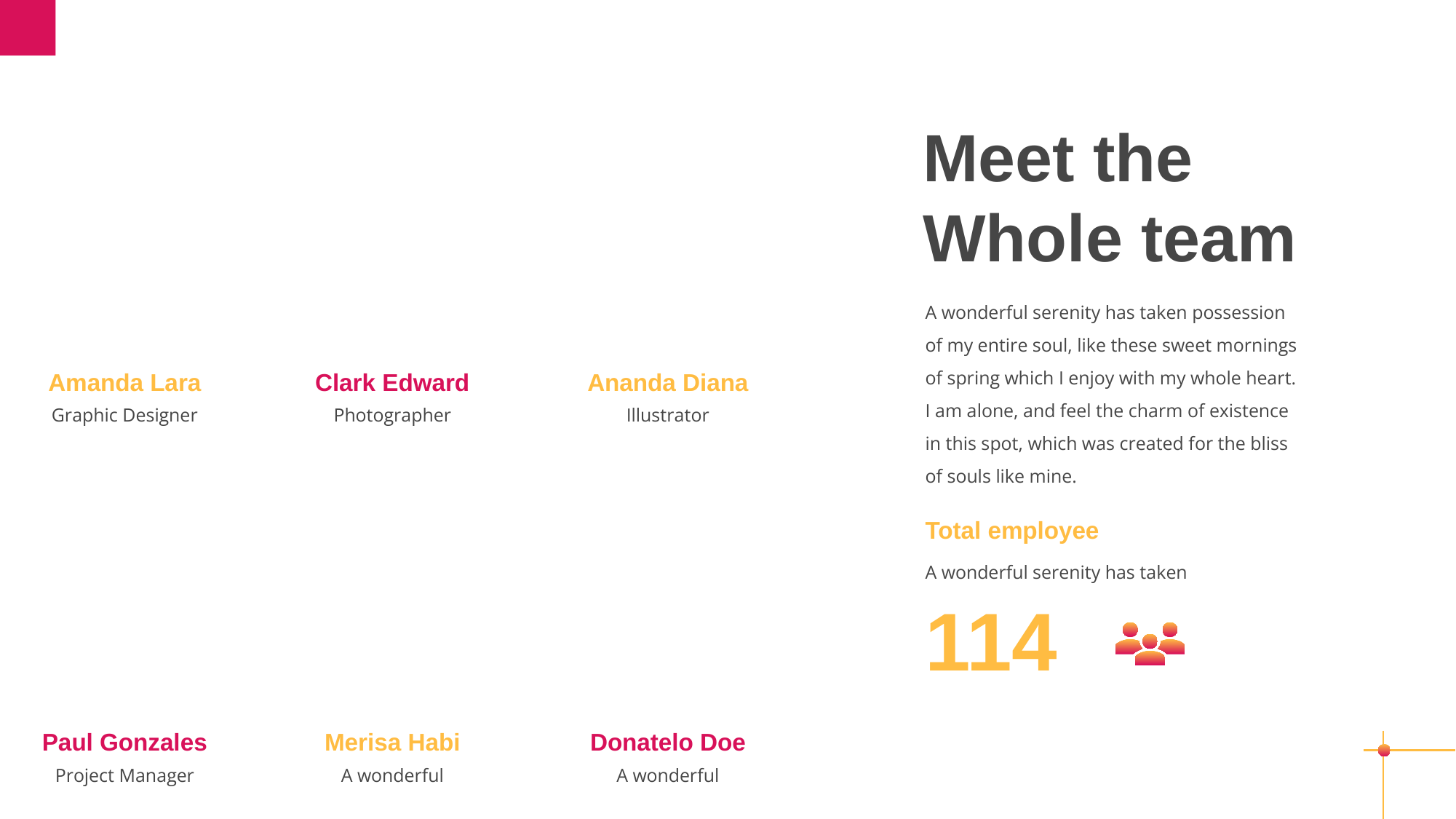

Meet the
Whole team
A wonderful serenity has taken possession of my entire soul, like these sweet mornings of spring which I enjoy with my whole heart. I am alone, and feel the charm of existence in this spot, which was created for the bliss of souls like mine.
Amanda Lara
Clark Edward
Ananda Diana
Graphic Designer
Photographer
Illustrator

Total employee
A wonderful serenity has taken
114

Paul Gonzales
Merisa Habi
Donatelo Doe

Project Manager
A wonderful
A wonderful